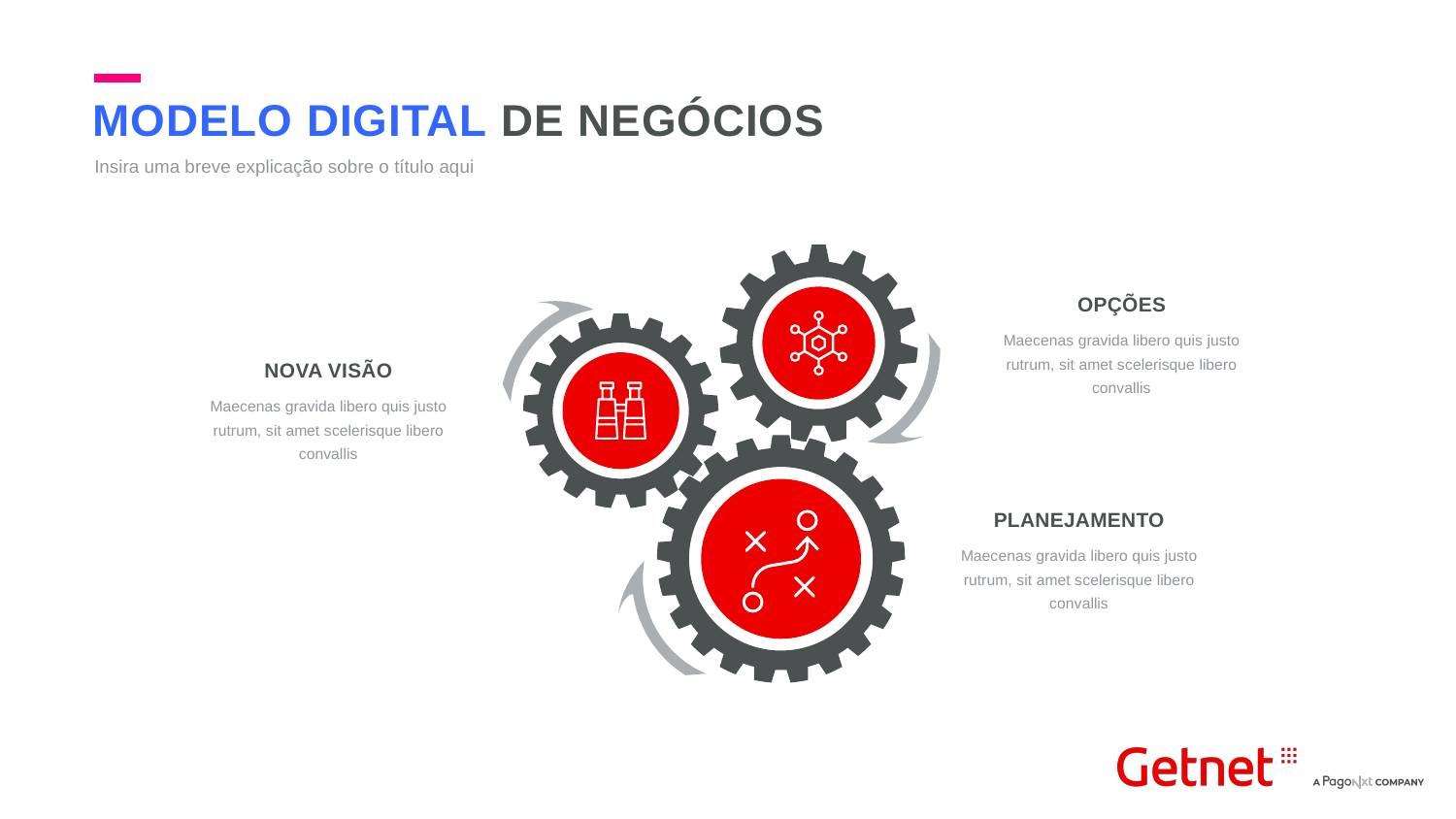

MODELO DIGITAL DE NEGÓCIOS
Insira uma breve explicação sobre o título aqui

opções
Maecenas gravida libero quis justo rutrum, sit amet scelerisque libero convallis

Nova visão
Maecenas gravida libero quis justo rutrum, sit amet scelerisque libero convallis

planejamento
Maecenas gravida libero quis justo rutrum, sit amet scelerisque libero convallis